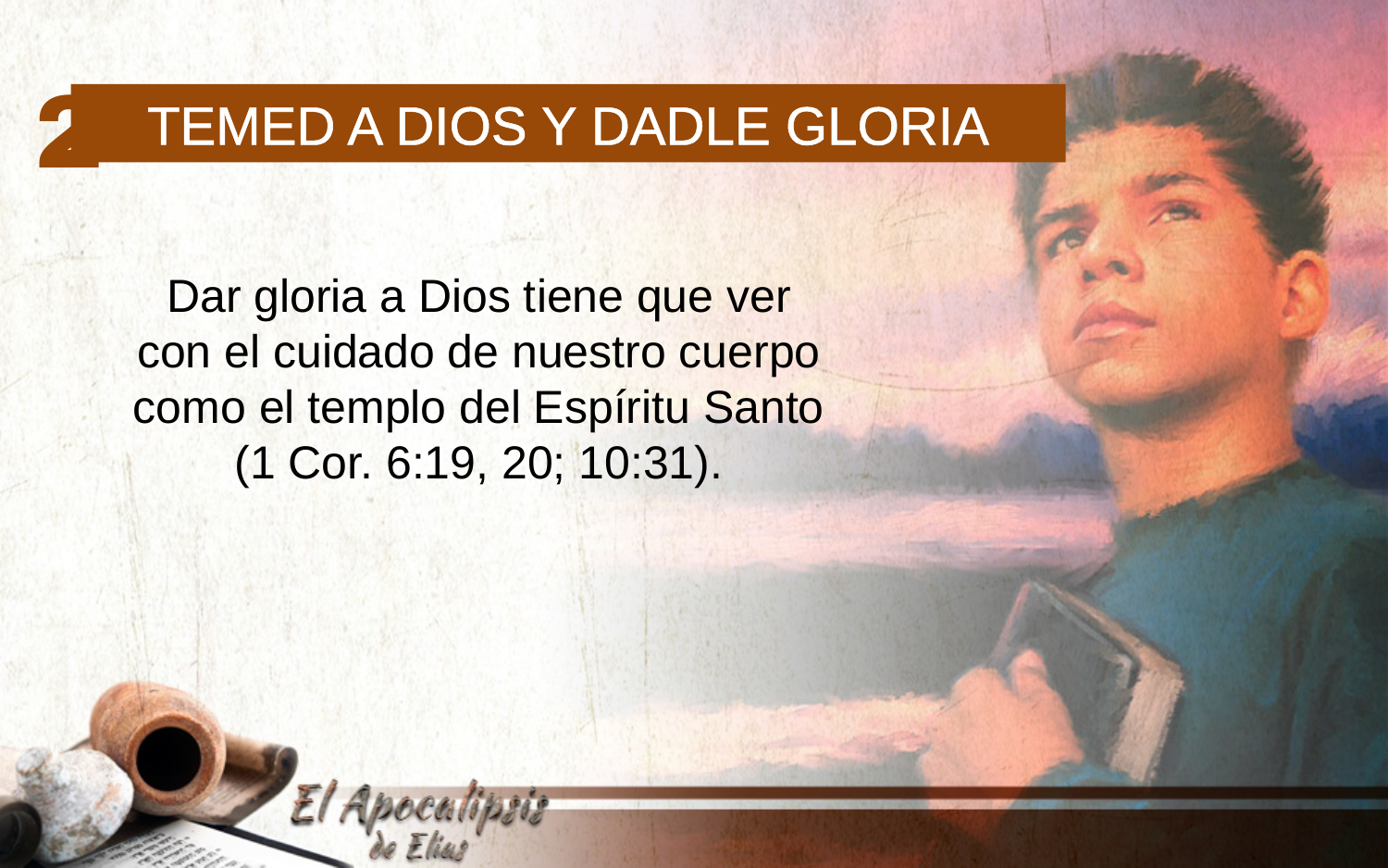

2
Temed a Dios y dadle gloria
Dar gloria a Dios tiene que ver con el cuidado de nuestro cuerpo
como el templo del Espíritu Santo (1 Cor. 6:19, 20; 10:31).